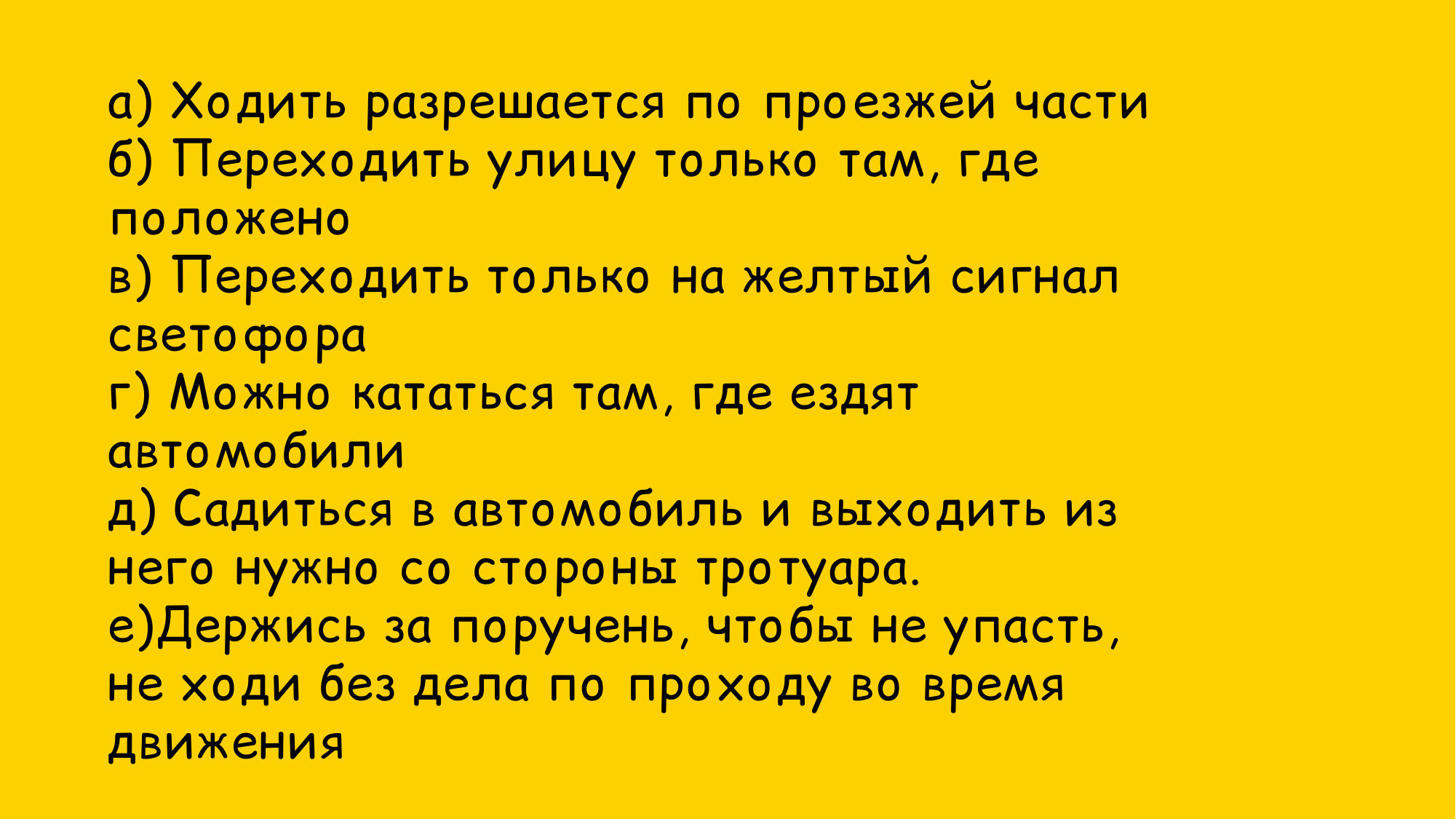

а) Ходить разрешается по проезжей части
б) Переходить улицу только там, где положено
в) Переходить только на желтый сигнал светофора
г) Можно кататься там, где ездят автомобили
д) Садиться в автомобиль и выходить из него нужно со стороны тротуара.
е)Держись за поручень, чтобы не упасть,
не ходи без дела по проходу во время движения